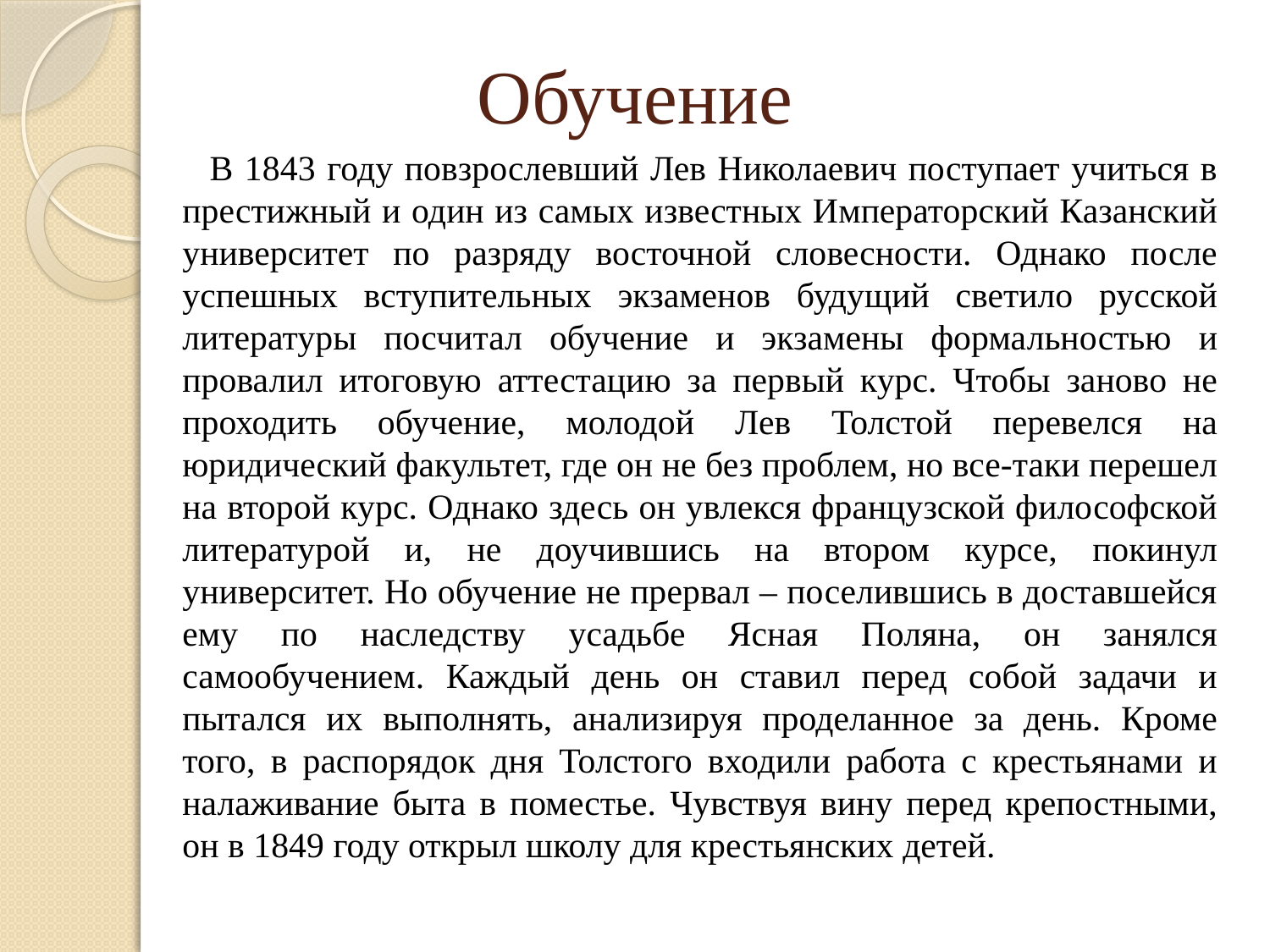

# Обучение
       В 1843 году повзрослевший Лев Николаевич поступает учиться в престижный и один из самых известных Императорский Казанский университет по разряду восточной словесности. Однако после успешных вступительных экзаменов будущий светило русской литературы посчитал обучение и экзамены формальностью и провалил итоговую аттестацию за первый курс. Чтобы заново не проходить обучение, молодой Лев Толстой перевелся на юридический факультет, где он не без проблем, но все-таки перешел на второй курс. Однако здесь он увлекся французской философской литературой и, не доучившись на втором курсе, покинул университет. Но обучение не прервал – поселившись в доставшейся ему по наследству усадьбе Ясная Поляна, он занялся самообучением. Каждый день он ставил перед собой задачи и пытался их выполнять, анализируя проделанное за день. Кроме того, в распорядок дня Толстого входили работа с крестьянами и налаживание быта в поместье. Чувствуя вину перед крепостными, он в 1849 году открыл школу для крестьянских детей.